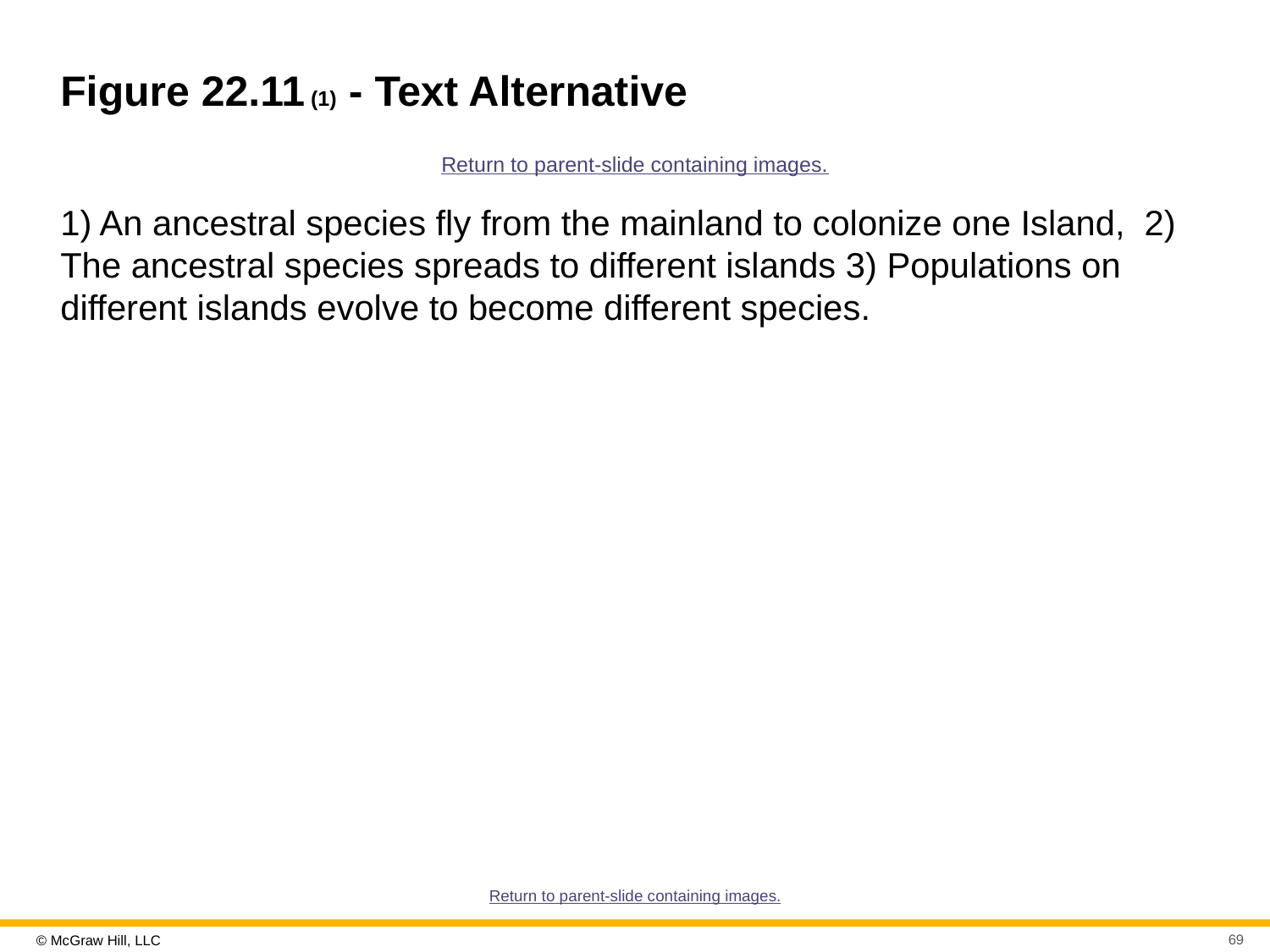

# Figure 22.11 (1) - Text Alternative
Return to parent-slide containing images.
1) An ancestral species fly from the mainland to colonize one Island,  2)  The ancestral species spreads to different islands 3) Populations on different islands evolve to become different species.
Return to parent-slide containing images.
69